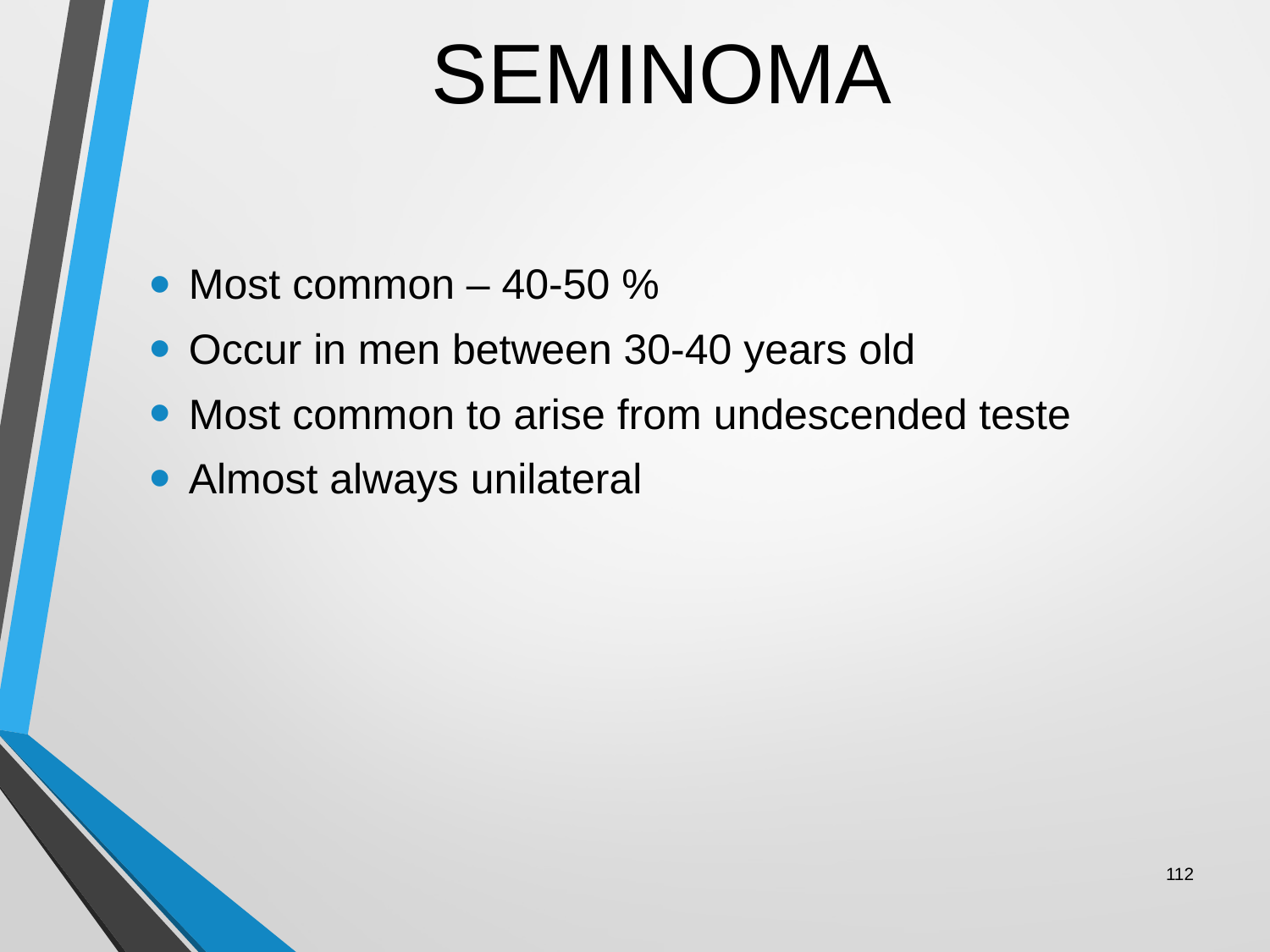

# SEMINOMA
Most common – 40-50 %
Occur in men between 30-40 years old
Most common to arise from undescended teste
Almost always unilateral

112